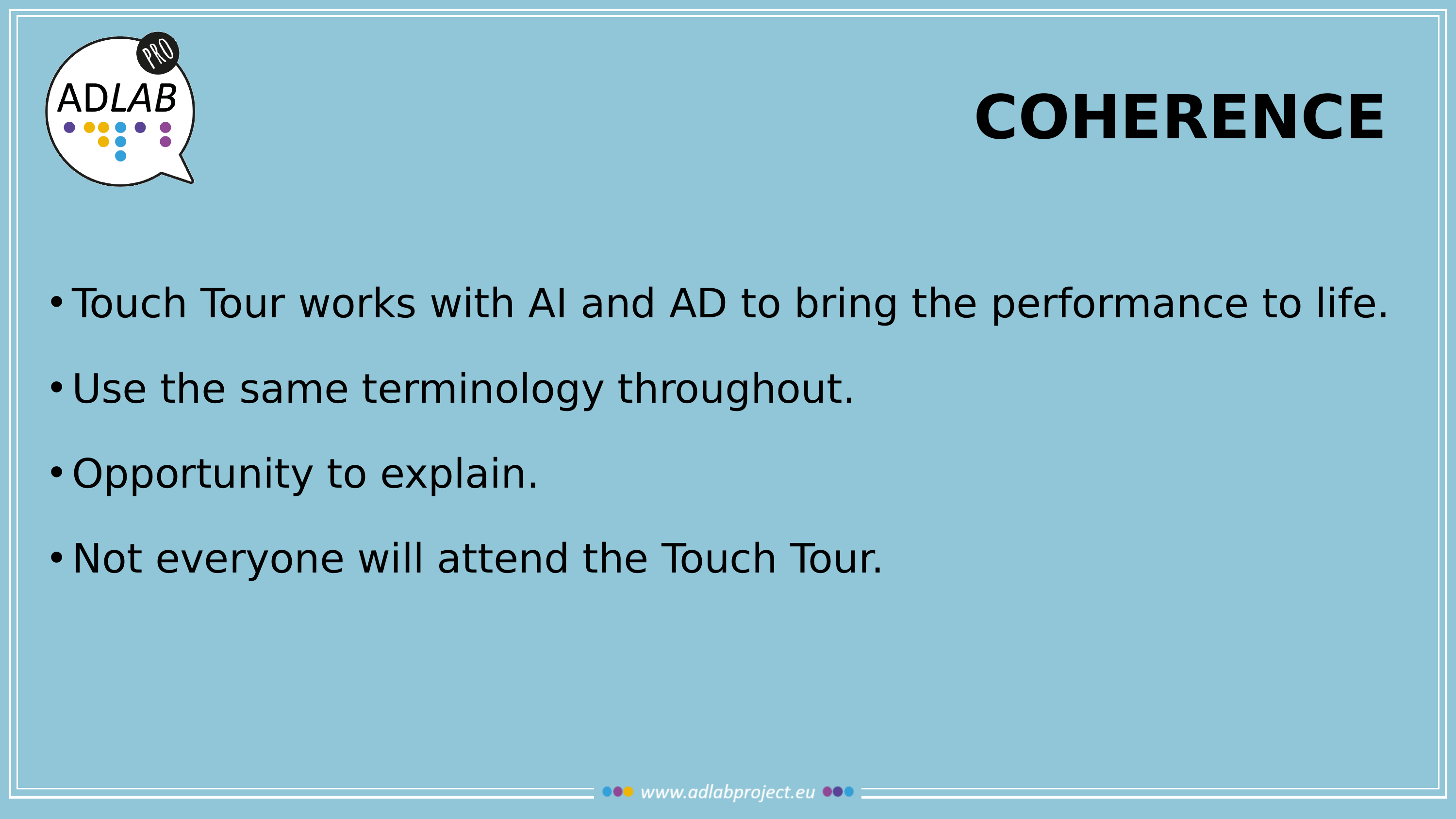

# coherence
Touch Tour works with AI and AD to bring the performance to life.
Use the same terminology throughout.
Opportunity to explain.
Not everyone will attend the Touch Tour.